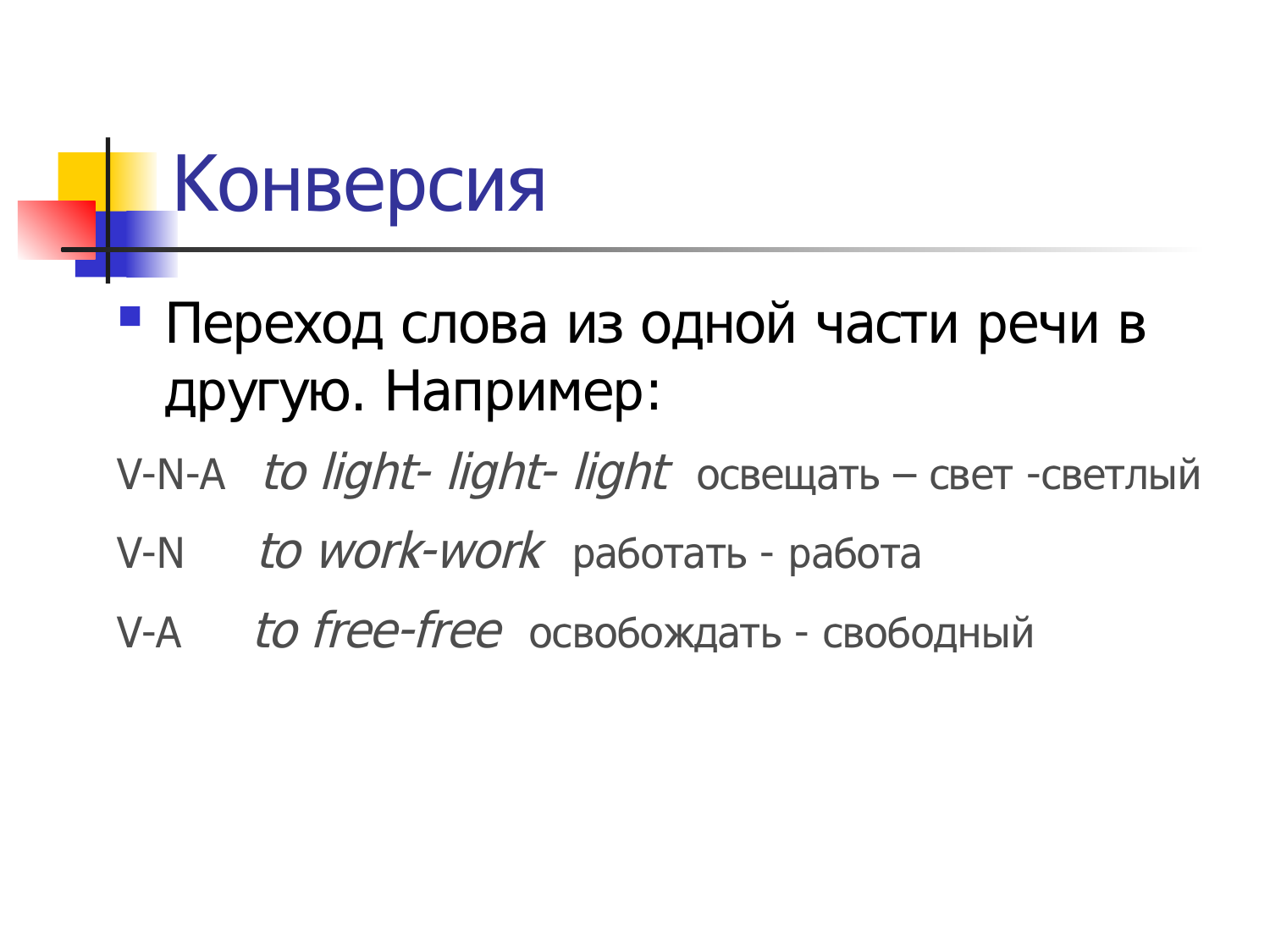

# Конверсия
Переход слова из одной части речи в другую. Например:
V-N-A  to light- light- light  освещать – свет -светлый
V-N    to work-work  работать - работа
V-A    to free-free  освобождать - свободный